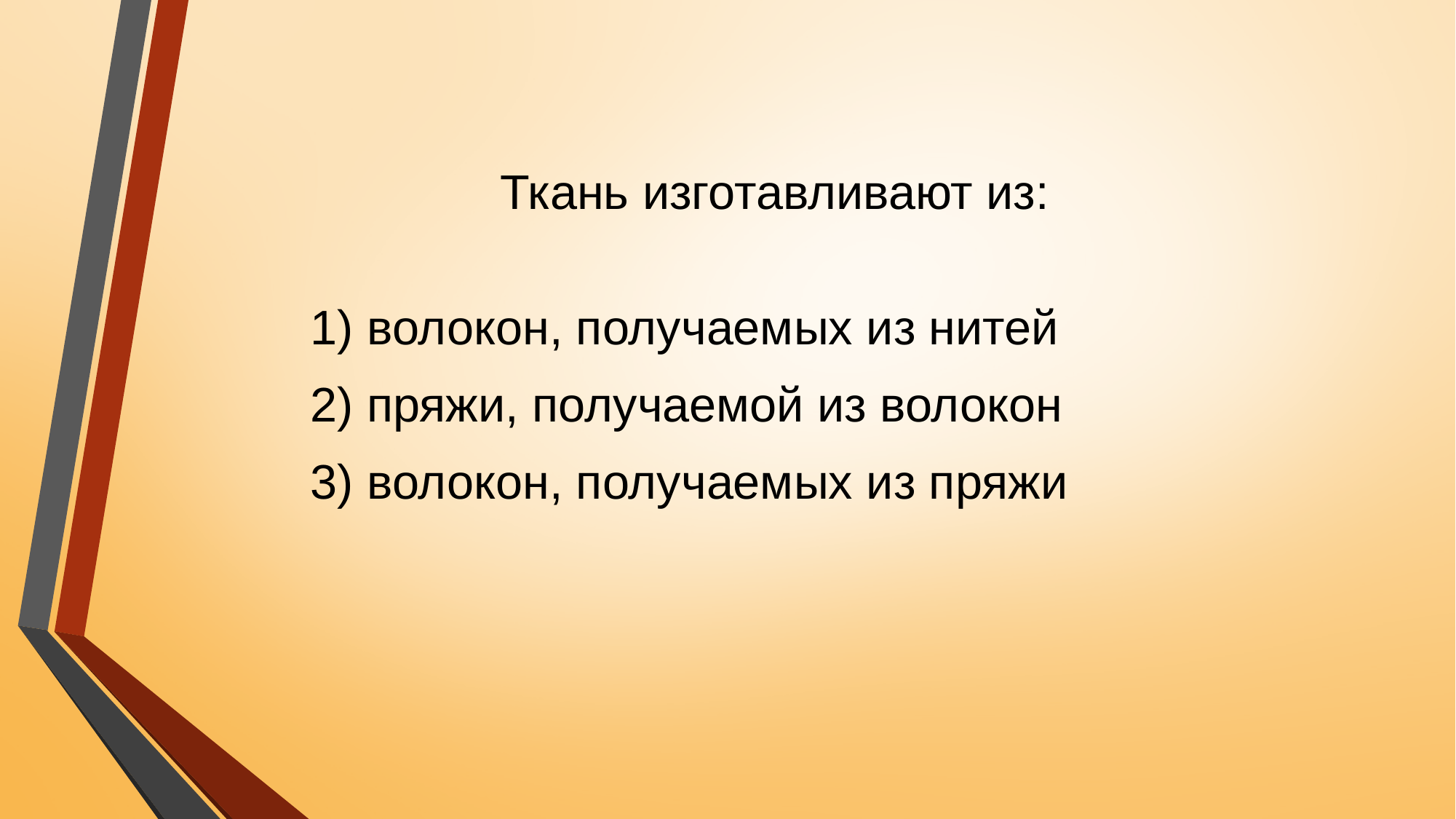

# Ткань изготавливают из:
1) волокон, получаемых из нитей
2) пряжи, получаемой из волокон
3) волокон, получаемых из пряжи